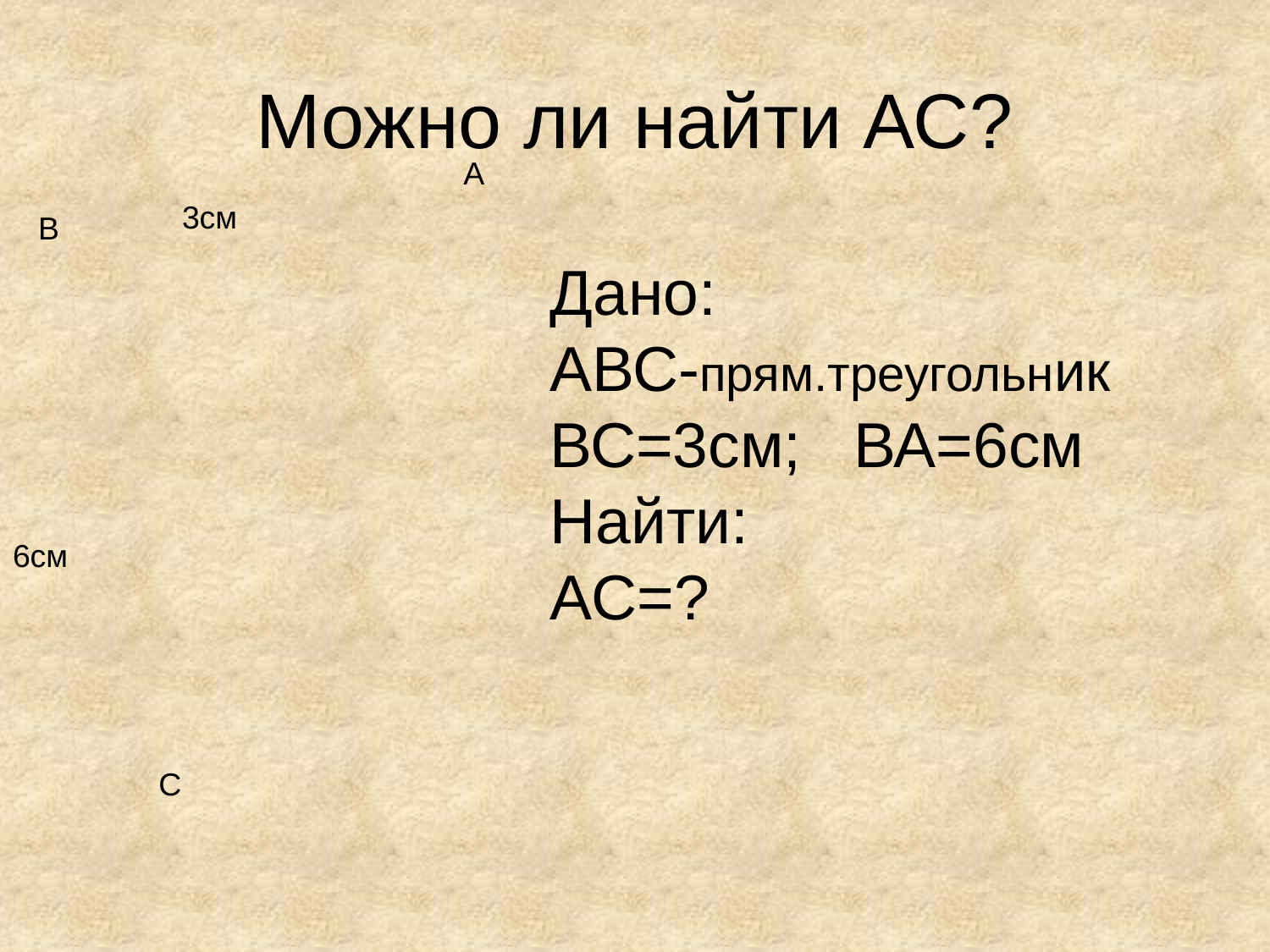

# Можно ли найти АС?
А
3см
В

Дано:
АВС-прям.треугольник
ВС=3см;   ВА=6см
Найти:
АС=?
6см
С